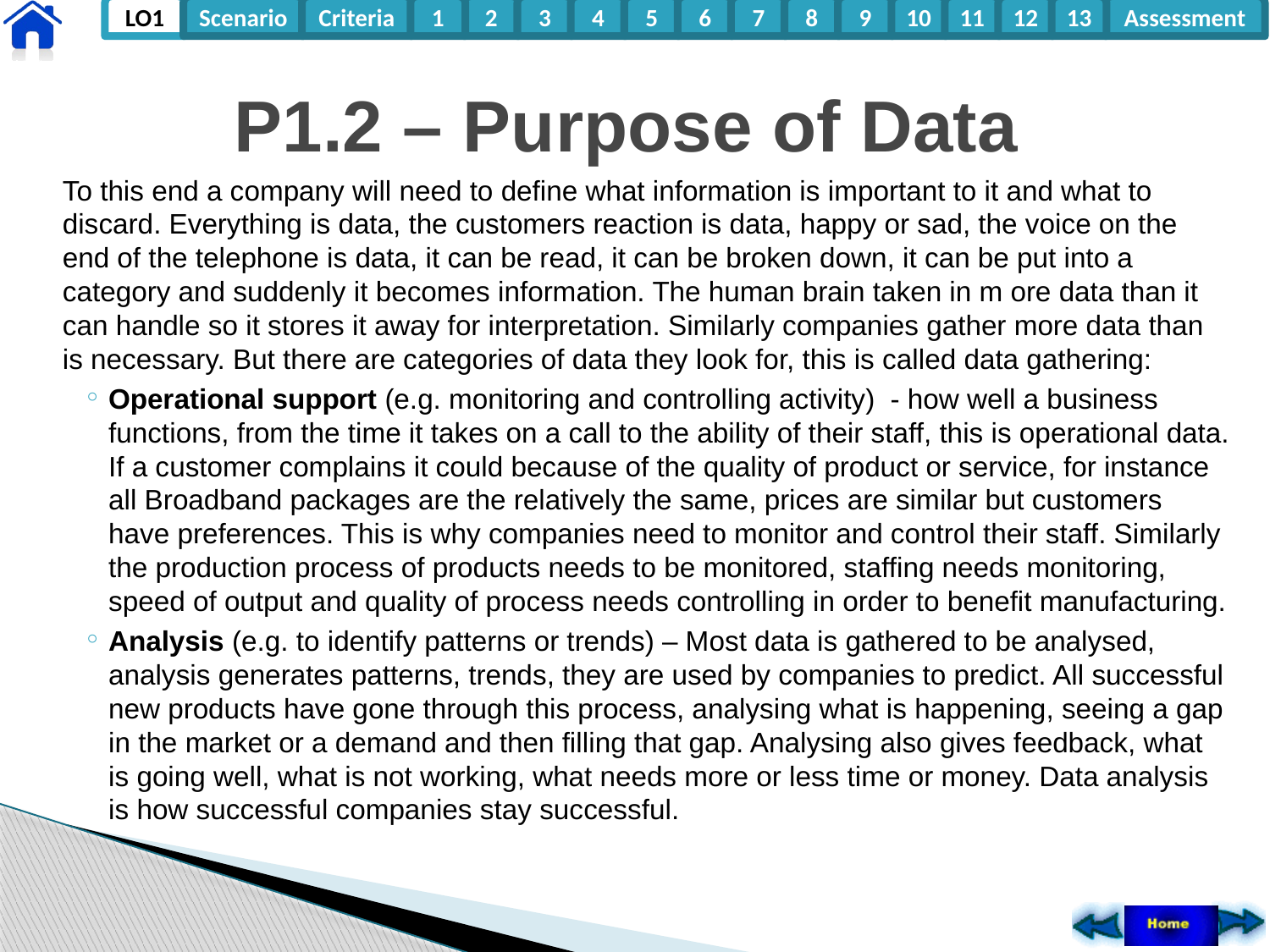

# P1.2 – Purpose of Data
To this end a company will need to define what information is important to it and what to discard. Everything is data, the customers reaction is data, happy or sad, the voice on the end of the telephone is data, it can be read, it can be broken down, it can be put into a category and suddenly it becomes information. The human brain taken in m ore data than it can handle so it stores it away for interpretation. Similarly companies gather more data than is necessary. But there are categories of data they look for, this is called data gathering:
Operational support (e.g. monitoring and controlling activity)  - how well a business functions, from the time it takes on a call to the ability of their staff, this is operational data. If a customer complains it could because of the quality of product or service, for instance all Broadband packages are the relatively the same, prices are similar but customers have preferences. This is why companies need to monitor and control their staff. Similarly the production process of products needs to be monitored, staffing needs monitoring, speed of output and quality of process needs controlling in order to benefit manufacturing.
Analysis (e.g. to identify patterns or trends) – Most data is gathered to be analysed, analysis generates patterns, trends, they are used by companies to predict. All successful new products have gone through this process, analysing what is happening, seeing a gap in the market or a demand and then filling that gap. Analysing also gives feedback, what is going well, what is not working, what needs more or less time or money. Data analysis is how successful companies stay successful.